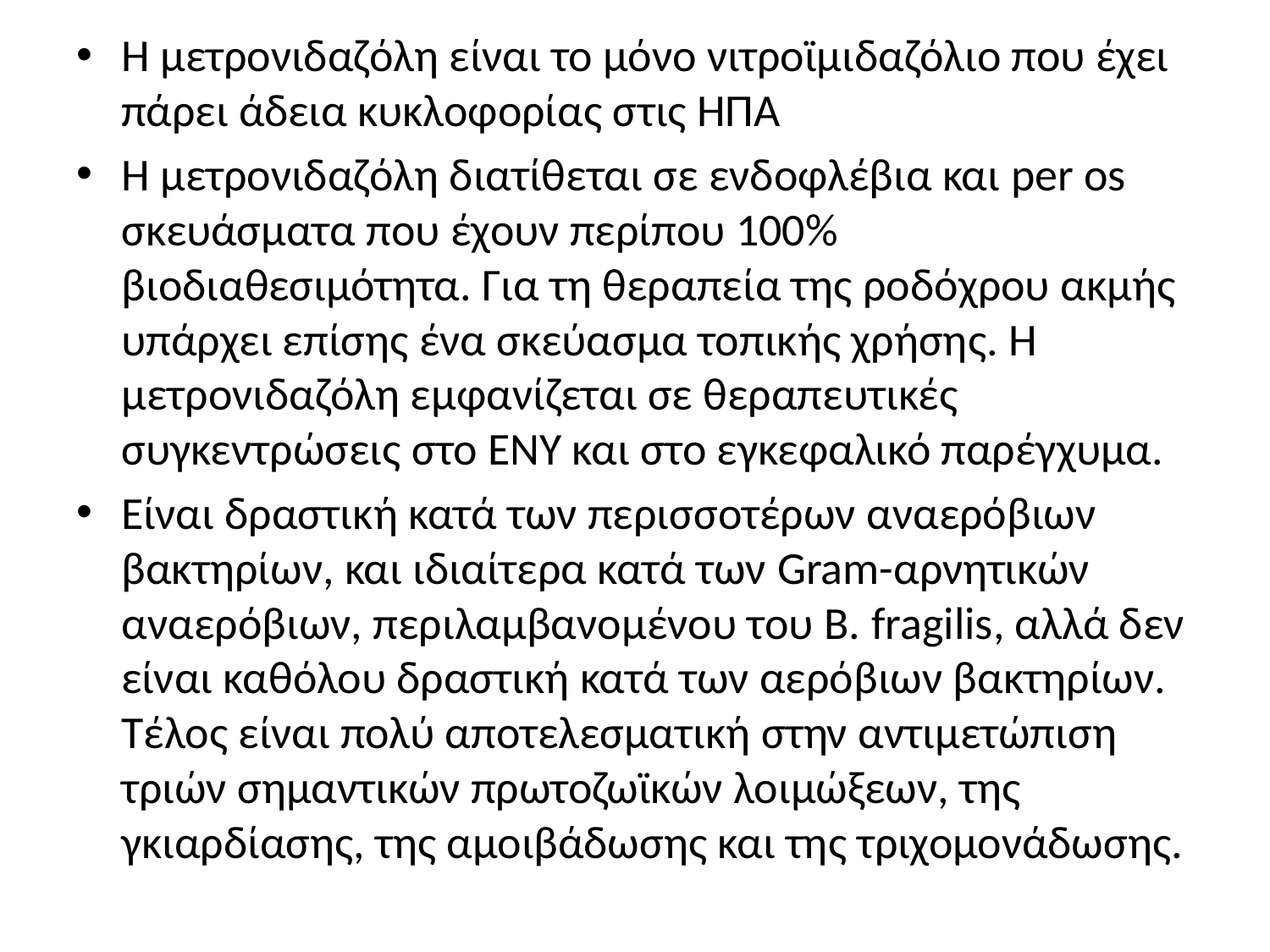

Η μετρονιδαζόλη είναι το μόνο νιτροϊμιδαζόλιο που έχει πάρει άδεια κυκλοφορίας στις ΗΠΑ
Η μετρονιδαζόλη διατίθεται σε ενδοφλέβια και per os σκευά­σματα που έχουν περίπου 100% βιοδιαθεσιμότητα. Για τη θεραπεία της ροδόχρου ακμής υπάρχει επίσης ένα σκεύασμα τοπικής χρήσης. Η μετρονιδαζόλη εμφανίζεται σε θεραπευτικές συγκεντρώσεις στο ΕΝΥ και στο εγκεφαλικό παρέγχυμα.
Είναι δραστική κατά των περισσοτέρων αναερόβιων βακτηρίων, και ιδιαίτερα κατά των Gram-αρνητικών αναερόβιων, περιλαμβανομένου του Β. fragilis, αλλά δεν είναι καθόλου δραστική κατά των αερόβιων βακτηρίων. Τέλος είναι πολύ αποτελεσματική στην αντιμετώπιση τριών σημαντικών πρωτοζωϊκών λοιμώξεων, της γκιαρδίασης, της αμοιβάδωσης και της τριχομονάδωσης.